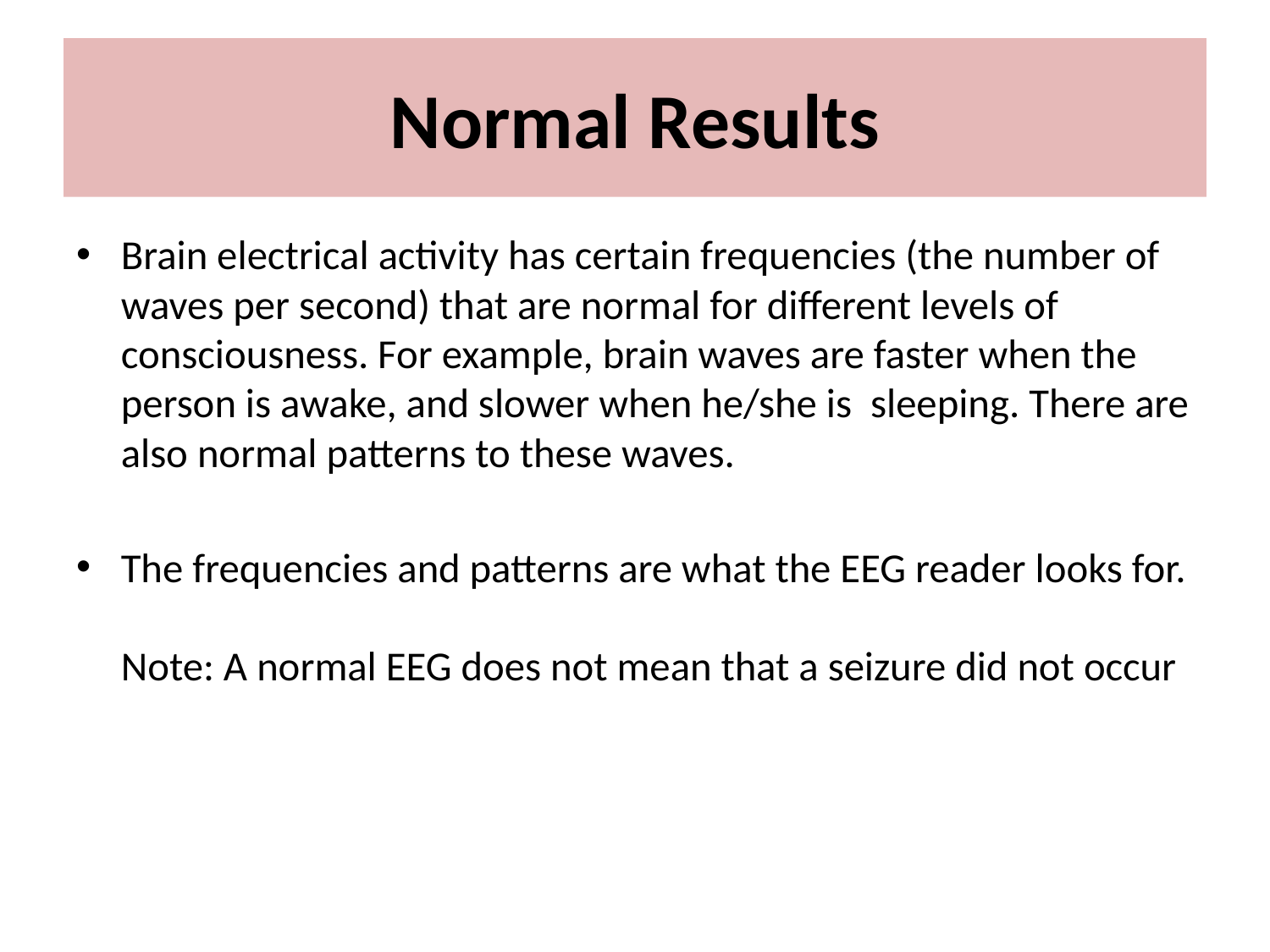

# Normal Results
Brain electrical activity has certain frequencies (the number of waves per second) that are normal for different levels of consciousness. For example, brain waves are faster when the person is awake, and slower when he/she is  sleeping. There are also normal patterns to these waves.

The frequencies and patterns are what the EEG reader looks for.
Note: A normal EEG does not mean that a seizure did not occur